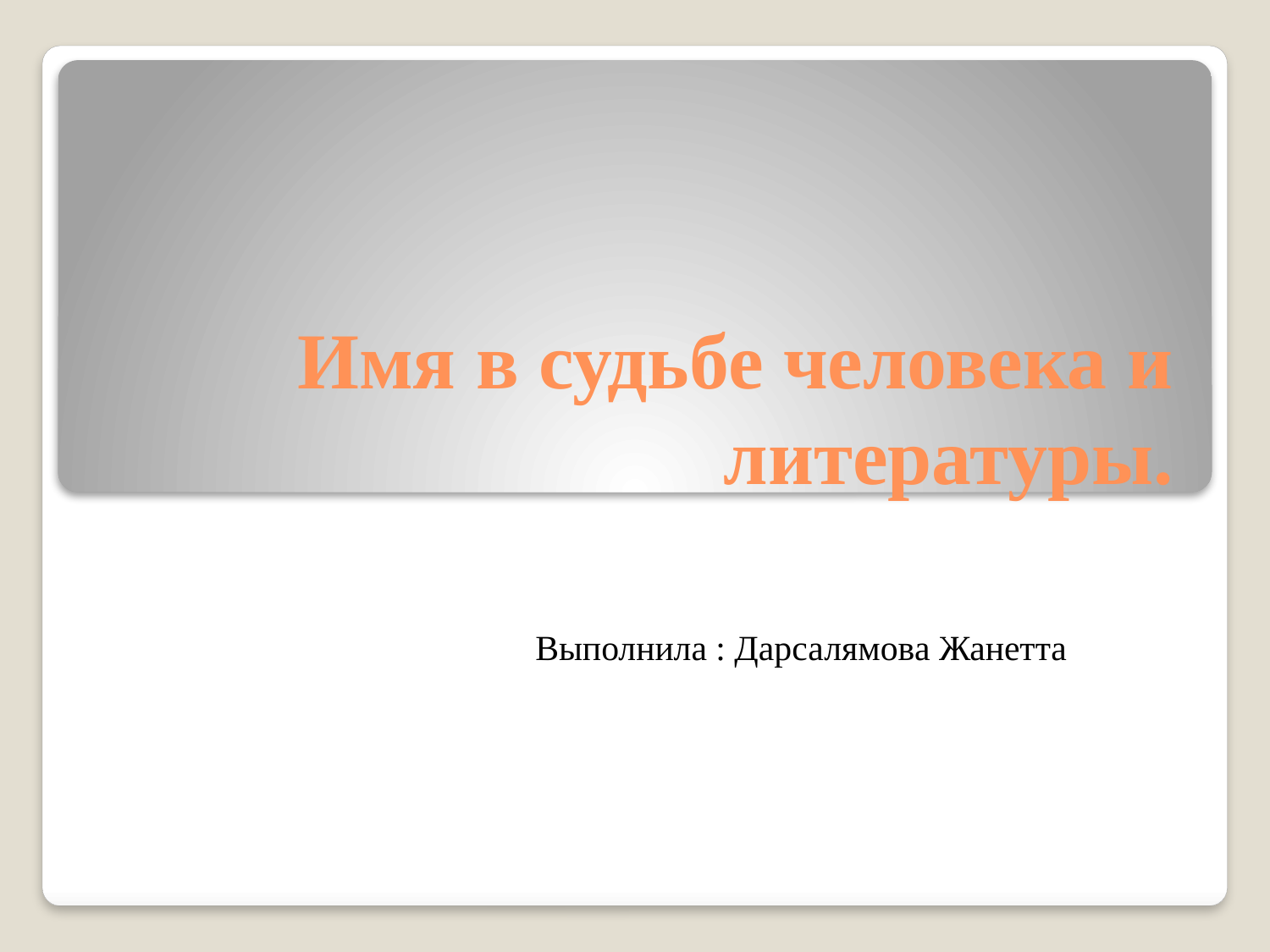

# Имя в судьбе человека и литературы.
Выполнила : Дарсалямова Жанетта